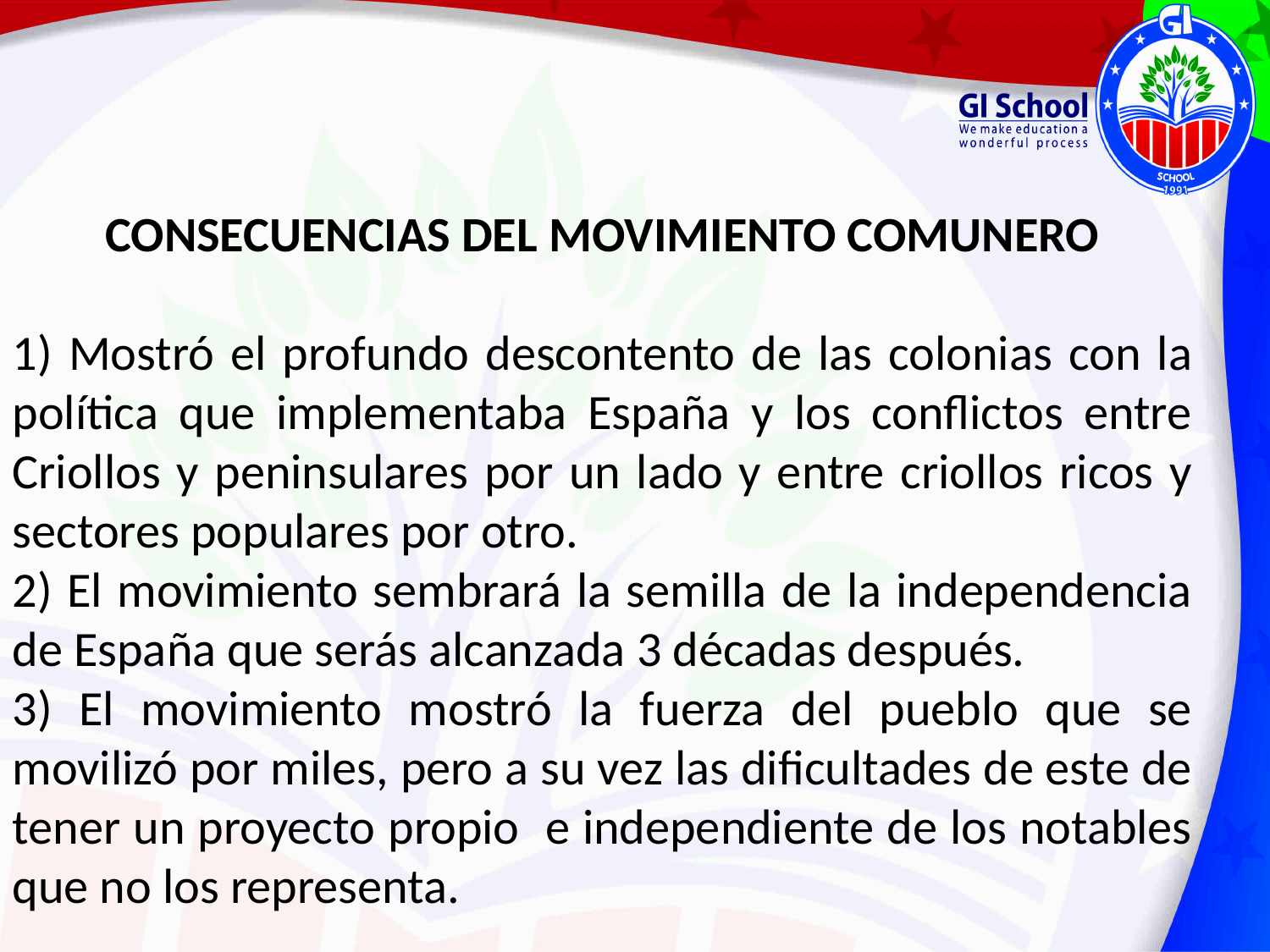

CONSECUENCIAS DEL MOVIMIENTO COMUNERO

1) Mostró el profundo descontento de las colonias con la política que implementaba España y los conflictos entre Criollos y peninsulares por un lado y entre criollos ricos y sectores populares por otro.
2) El movimiento sembrará la semilla de la independencia de España que serás alcanzada 3 décadas después.
3) El movimiento mostró la fuerza del pueblo que se movilizó por miles, pero a su vez las dificultades de este de tener un proyecto propio  e independiente de los notables que no los representa.